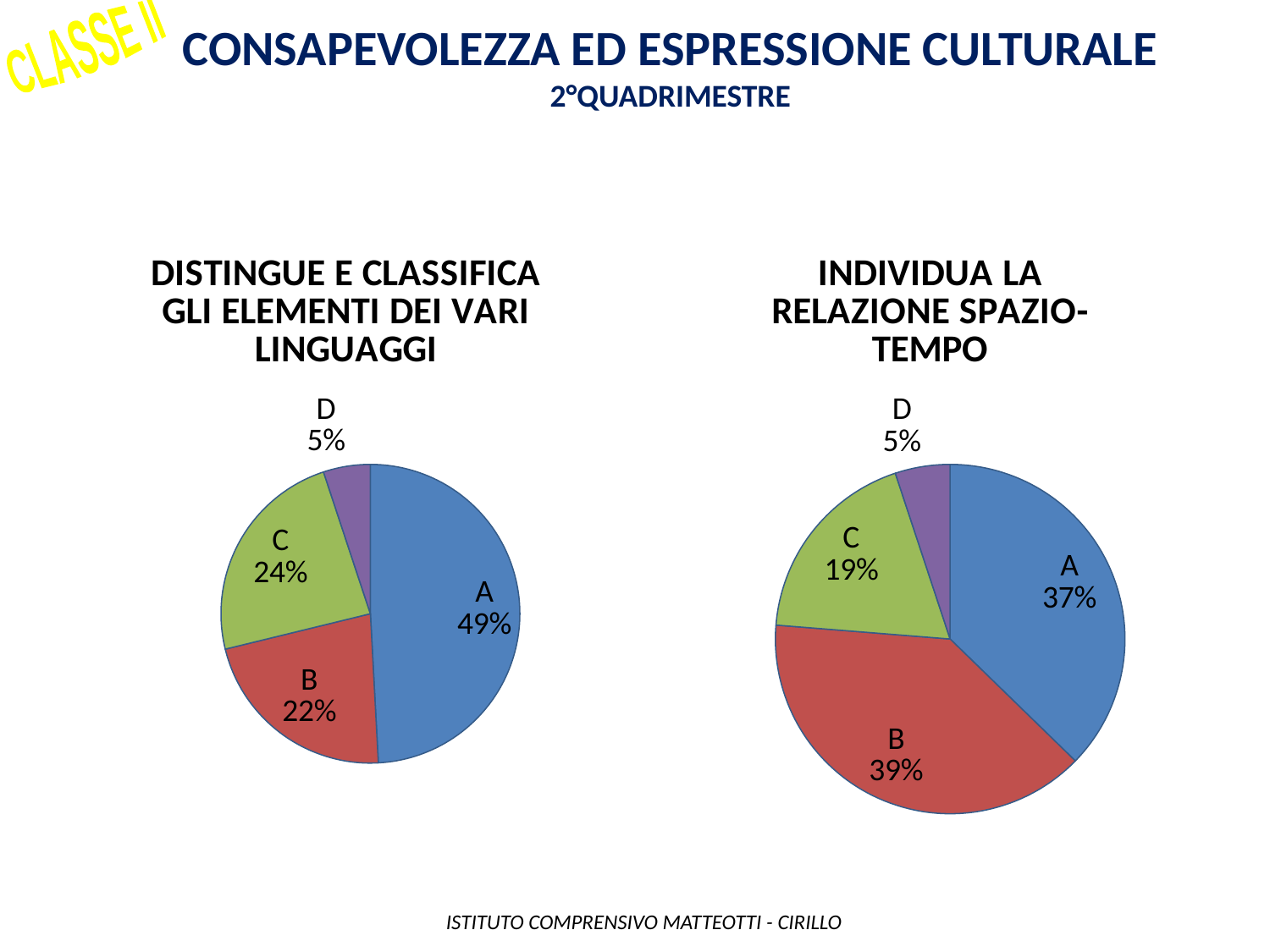

Consapevolezza ed espressione culturale
2°QUADRIMESTRE
CLASSE II

### Chart: DISTINGUE E CLASSIFICA GLI ELEMENTI DEI VARI LINGUAGGI

| Category |  |
|---|---|
| A | 29.0 |
| B | 13.0 |
| C | 14.0 |
| D | 3.0 |

### Chart: INDIVIDUA LA RELAZIONE SPAZIO-TEMPO

| Category |  |
|---|---|
| A | 22.0 |
| B | 23.0 |
| C | 11.0 |
| D | 3.0 |
 ISTITUTO COMPRENSIVO MATTEOTTI - CIRILLO